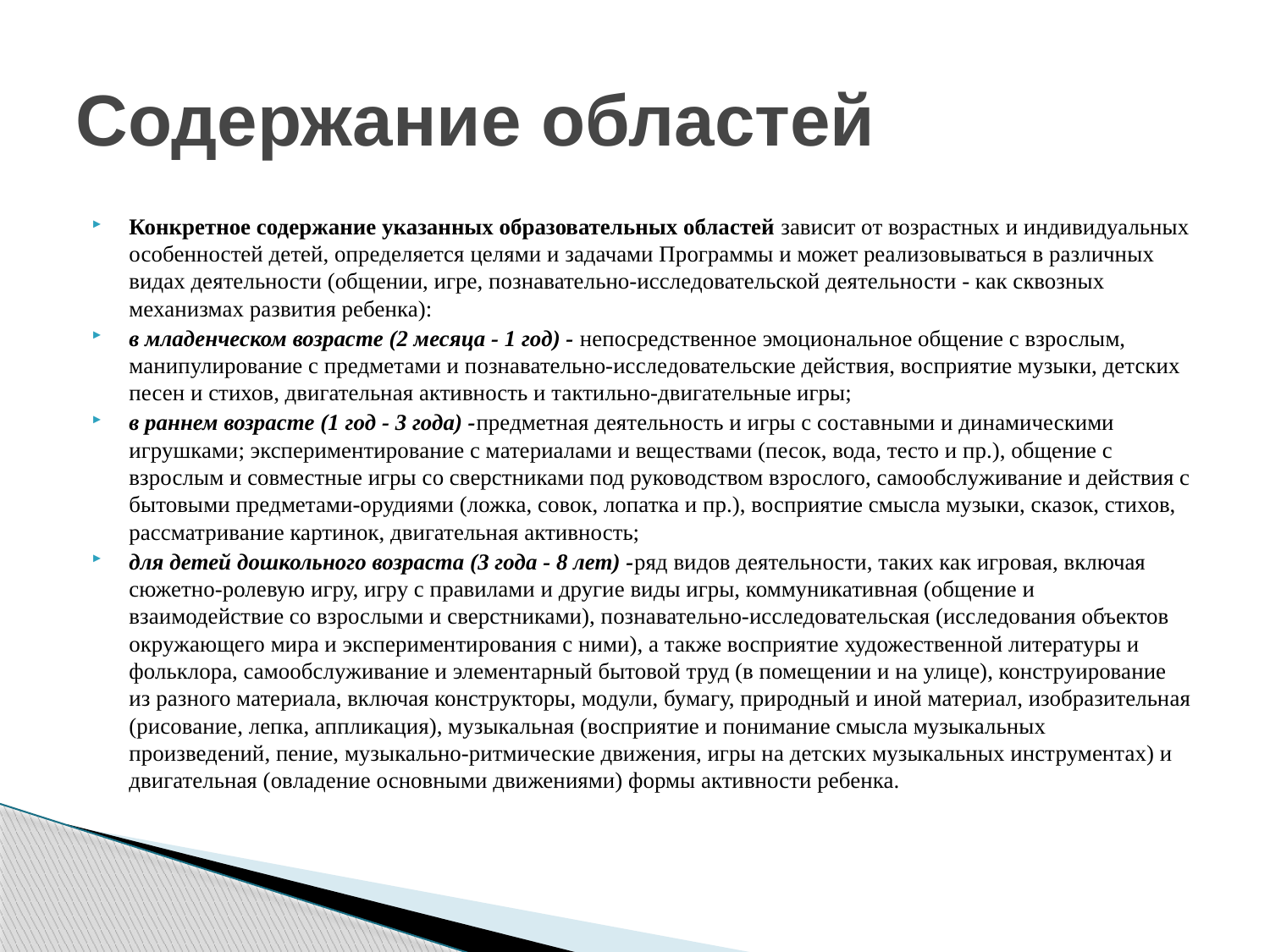

# Содержание областей
Конкретное содержание указанных образовательных областей зависит от возрастных и индивидуальных особенностей детей, определяется целями и задачами Программы и может реализовываться в различных видах деятельности (общении, игре, познавательно-исследовательской деятельности - как сквозных механизмах развития ребенка):
в младенческом возрасте (2 месяца - 1 год) - непосредственное эмоциональное общение с взрослым, манипулирование с предметами и познавательно-исследовательские действия, восприятие музыки, детских песен и стихов, двигательная активность и тактильно-двигательные игры;
в раннем возрасте (1 год - 3 года) -предметная деятельность и игры с составными и динамическими игрушками; экспериментирование с материалами и веществами (песок, вода, тесто и пр.), общение с взрослым и совместные игры со сверстниками под руководством взрослого, самообслуживание и действия с бытовыми предметами-орудиями (ложка, совок, лопатка и пр.), восприятие смысла музыки, сказок, стихов, рассматривание картинок, двигательная активность;
для детей дошкольного возраста (3 года - 8 лет) -ряд видов деятельности, таких как игровая, включая сюжетно-ролевую игру, игру с правилами и другие виды игры, коммуникативная (общение и взаимодействие со взрослыми и сверстниками), познавательно-исследовательская (исследования объектов окружающего мира и экспериментирования с ними), а также восприятие художественной литературы и фольклора, самообслуживание и элементарный бытовой труд (в помещении и на улице), конструирование из разного материала, включая конструкторы, модули, бумагу, природный и иной материал, изобразительная (рисование, лепка, аппликация), музыкальная (восприятие и понимание смысла музыкальных произведений, пение, музыкально-ритмические движения, игры на детских музыкальных инструментах) и двигательная (овладение основными движениями) формы активности ребенка.